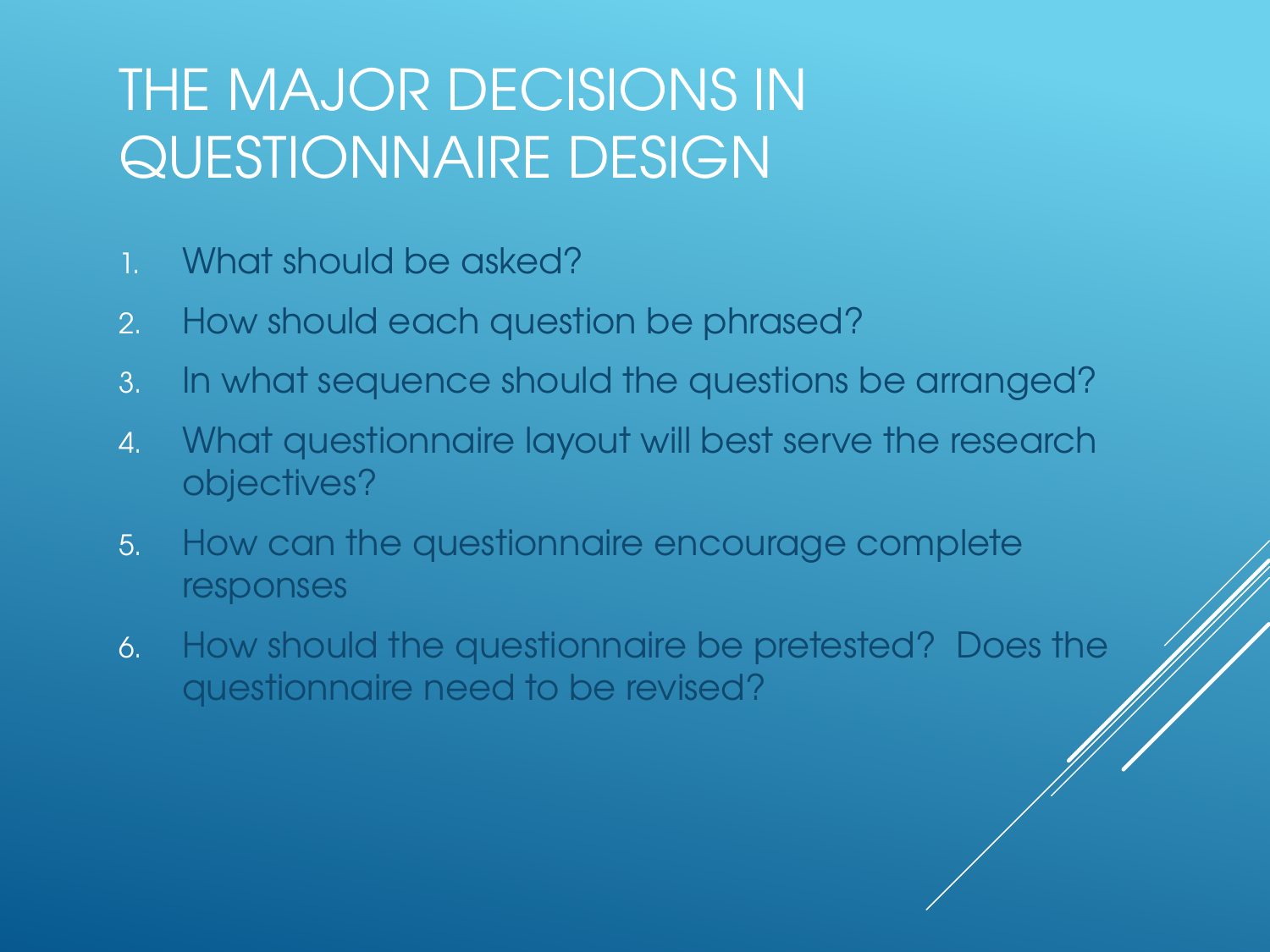

# The Major Decisions in Questionnaire Design

What should be asked?
How should each question be phrased?
In what sequence should the questions be arranged?
What questionnaire layout will best serve the research objectives?
How can the questionnaire encourage complete responses
How should the questionnaire be pretested?  Does the questionnaire need to be revised?